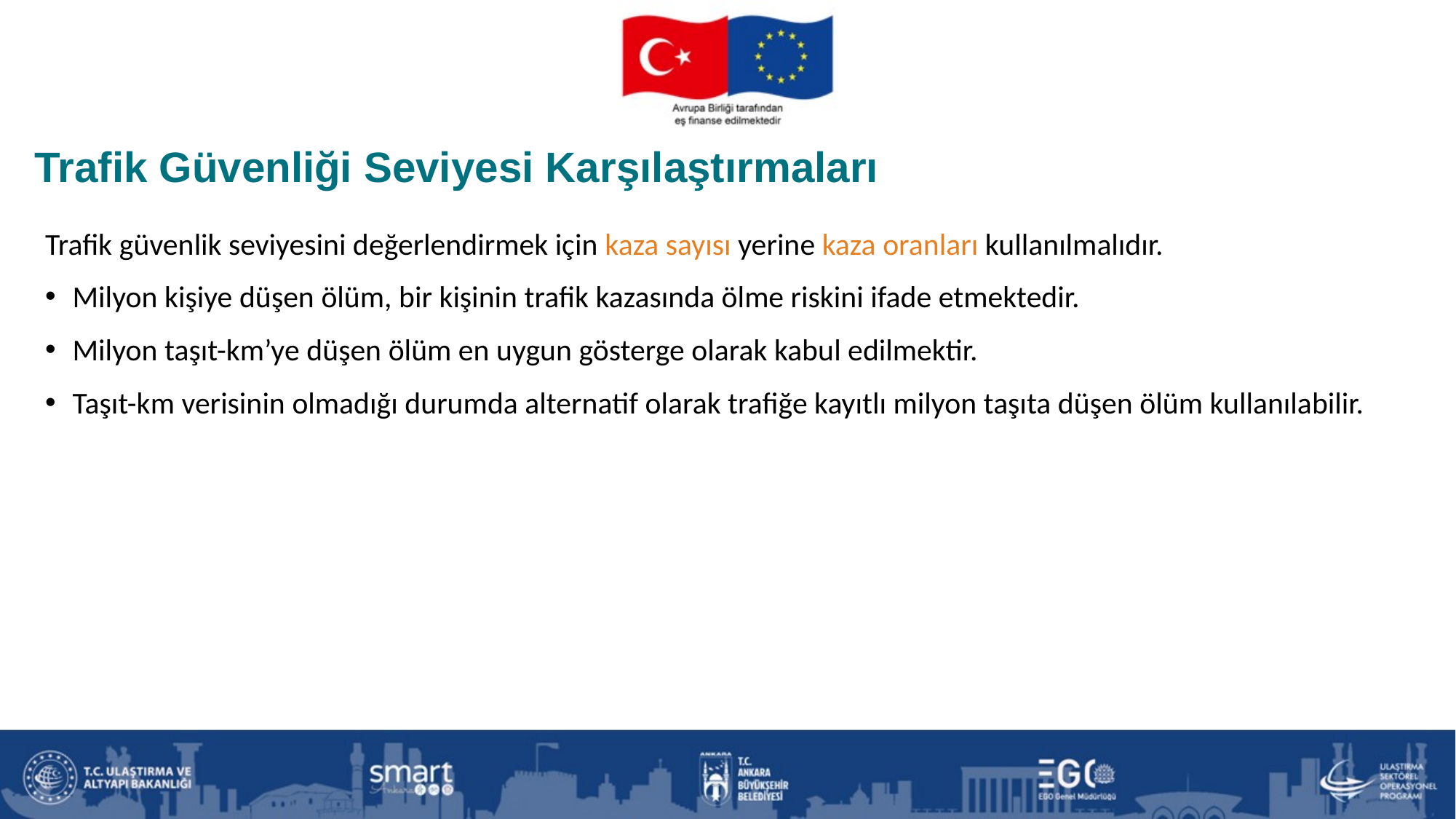

Trafik Güvenliği Seviyesi Karşılaştırmaları

Trafik güvenlik seviyesini değerlendirmek için kaza sayısı yerine kaza oranları kullanılmalıdır.
Milyon kişiye düşen ölüm, bir kişinin trafik kazasında ölme riskini ifade etmektedir.
Milyon taşıt-km’ye düşen ölüm en uygun gösterge olarak kabul edilmektir.
Taşıt-km verisinin olmadığı durumda alternatif olarak trafiğe kayıtlı milyon taşıta düşen ölüm kullanılabilir.